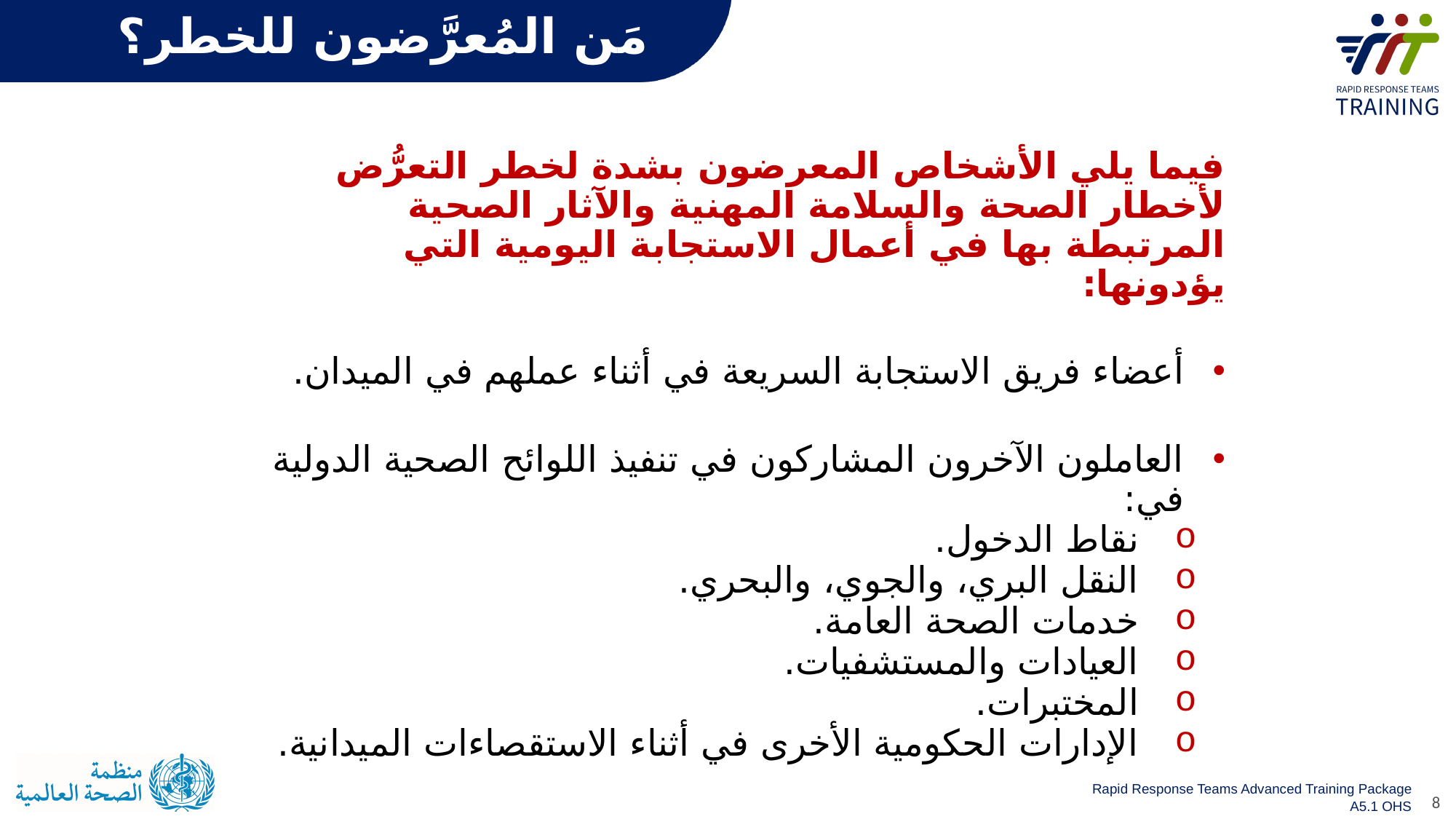

مَن المُعرَّضون للخطر؟
فيما يلي الأشخاص المعرضون بشدة لخطر التعرُّض لأخطار الصحة والسلامة المهنية والآثار الصحية المرتبطة بها في أعمال الاستجابة اليومية التي يؤدونها:

أعضاء فريق الاستجابة السريعة في أثناء عملهم في الميدان.

‏العاملون الآخرون المشاركون في تنفيذ اللوائح الصحية الدولية في:
نقاط الدخول.
النقل البري، والجوي، والبحري.
خدمات الصحة العامة.
العيادات والمستشفيات.
المختبرات.
الإدارات الحكومية الأخرى في أثناء الاستقصاءات الميدانية.
8